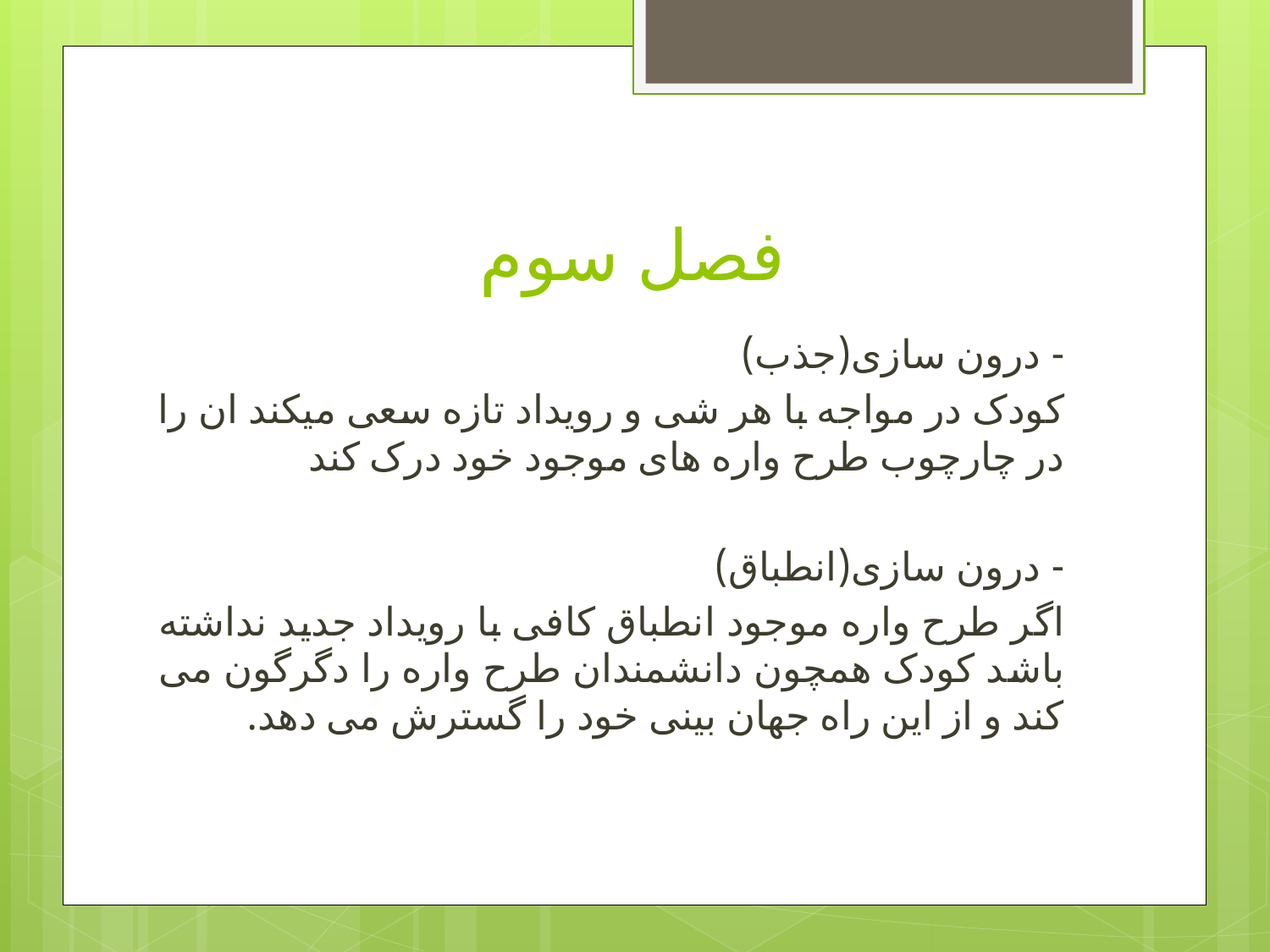

# فصل سوم
- درون سازی(جذب)
کودک در مواجه با هر شی و رویداد تازه سعی میکند ان را در چارچوب طرح واره های موجود خود درک کند

- درون سازی(انطباق)
اگر طرح واره موجود انطباق کافی با رویداد جدید نداشته باشد کودک همچون دانشمندان طرح واره را دگرگون می کند و از این راه جهان بینی خود را گسترش می دهد.